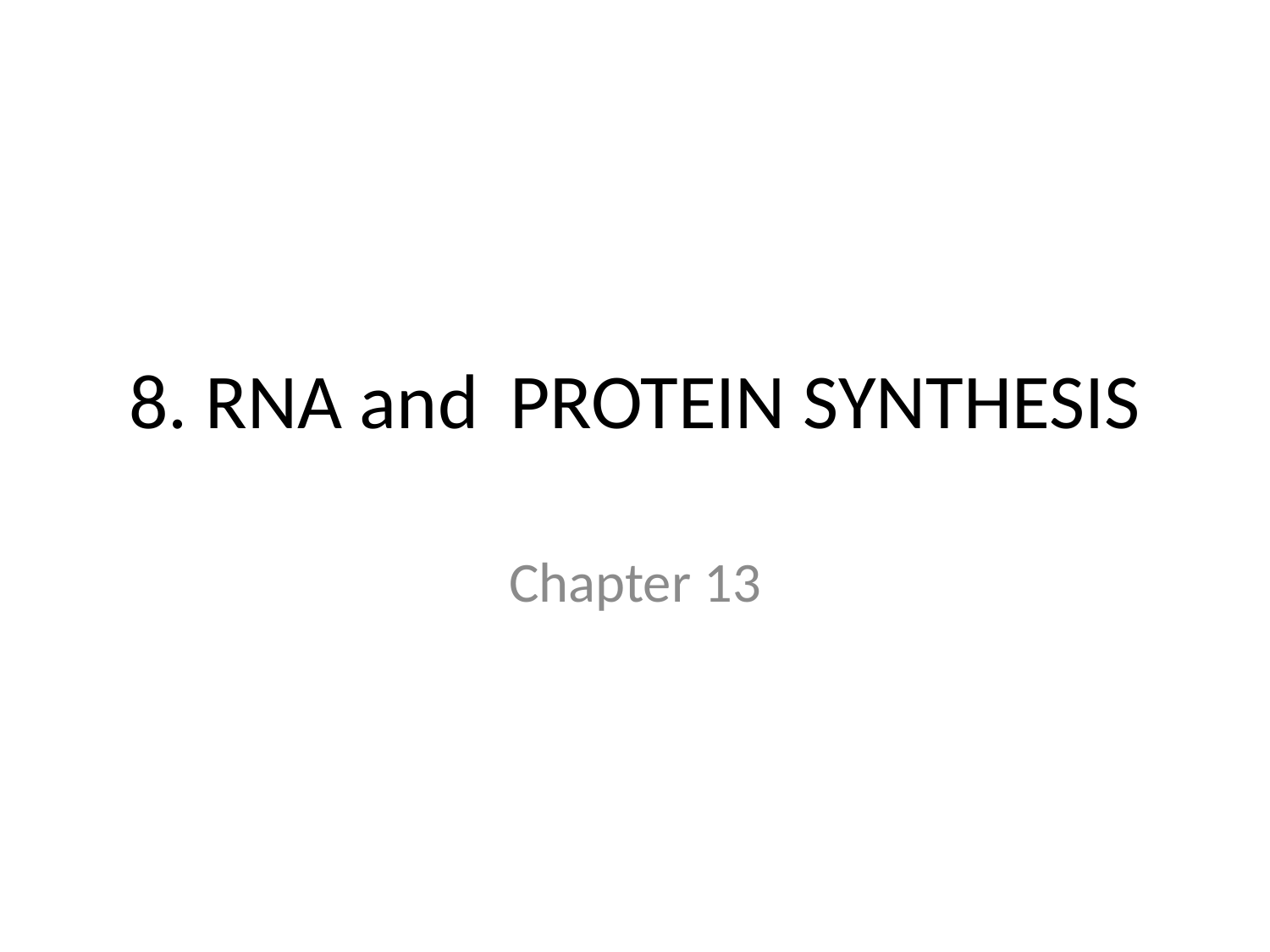

# 8. RNA and 	PROTEIN SYNTHESIS
Chapter 13